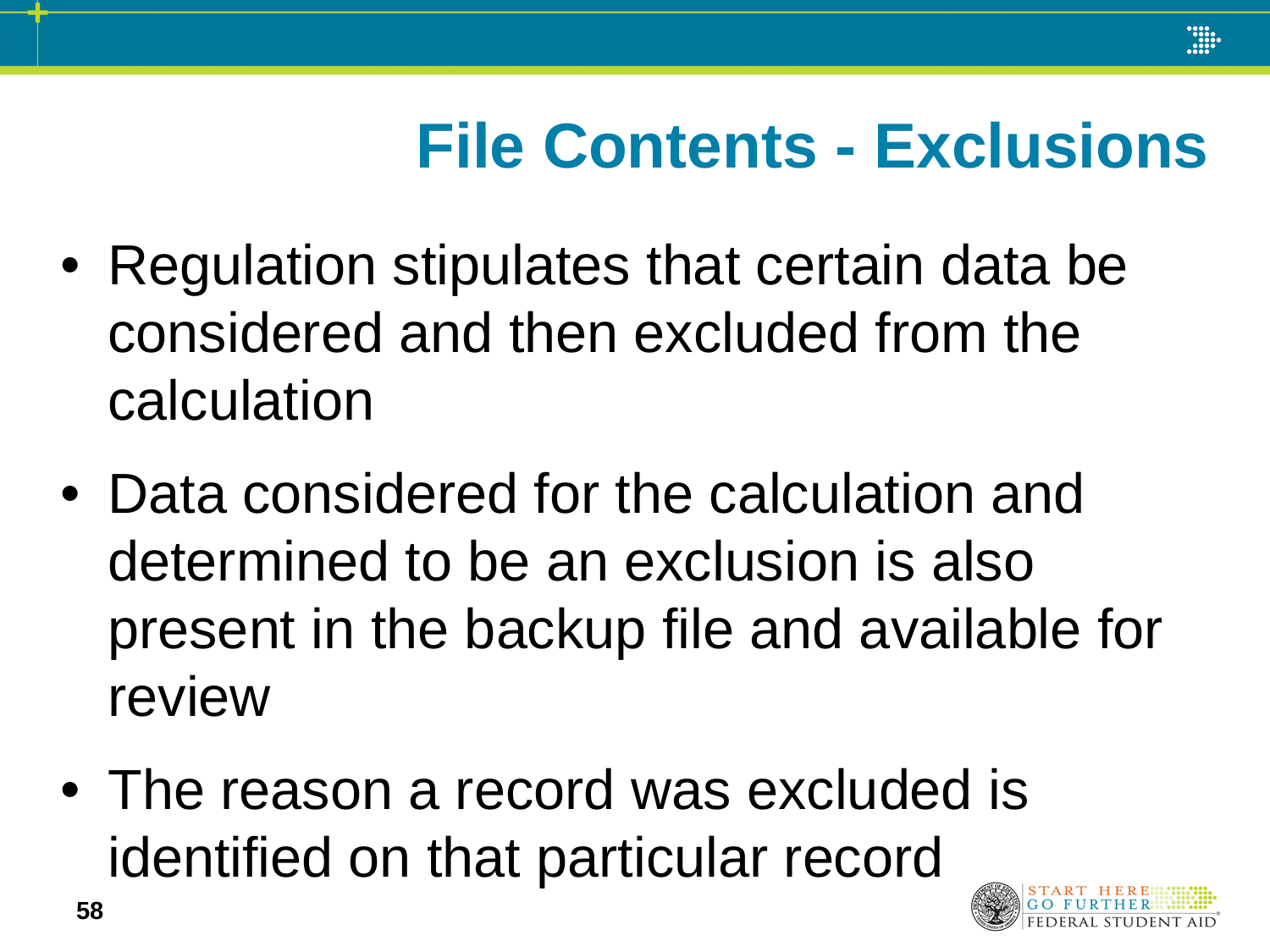

# File Contents - Exclusions
Regulation stipulates that certain data be considered and then excluded from the calculation
Data considered for the calculation and determined to be an exclusion is also present in the backup file and available for review
The reason a record was excluded is identified on that particular record

58